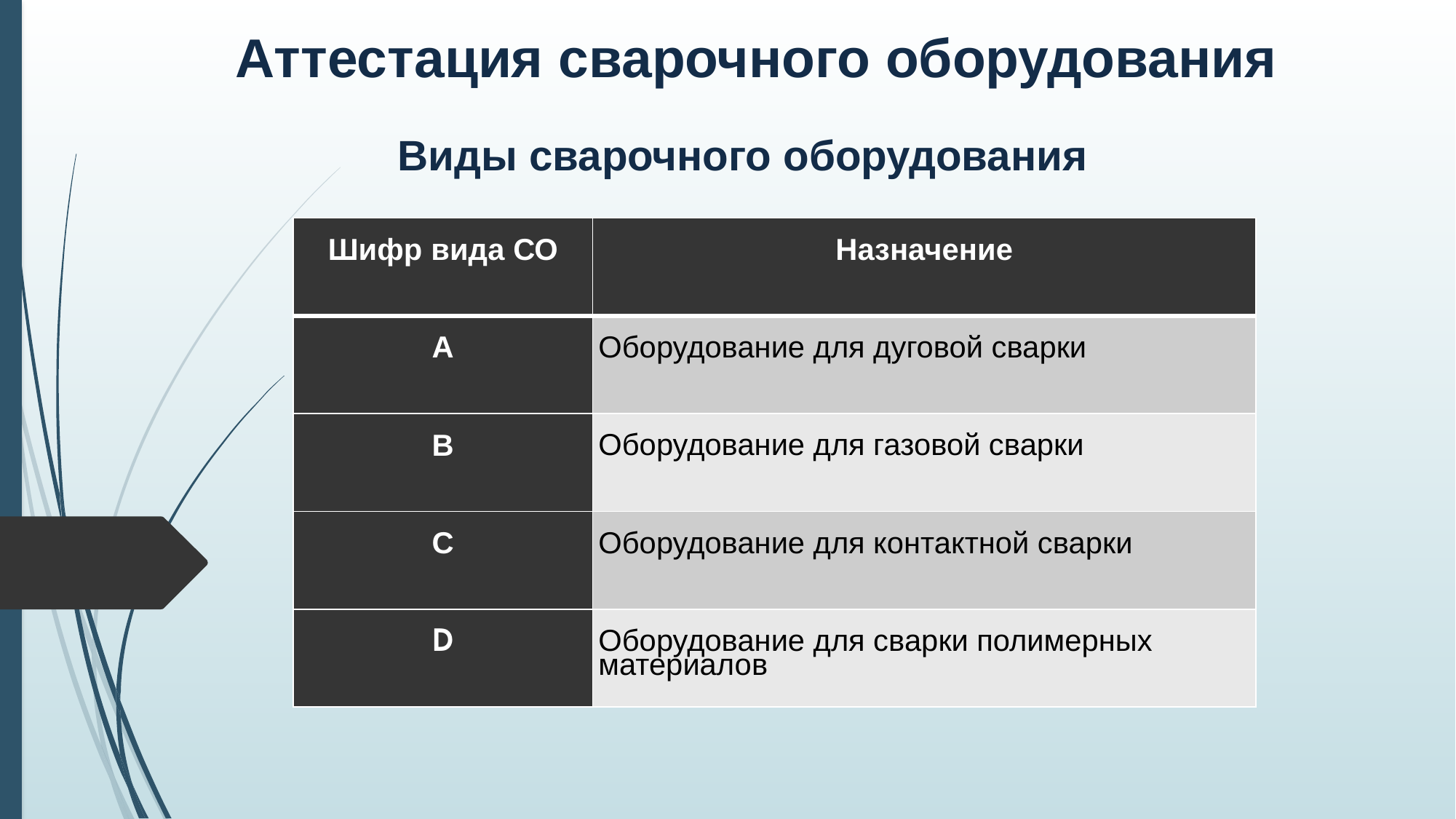

Аттестация сварочного оборудования
Виды сварочного оборудования
| Шифр вида СО | Назначение |
| --- | --- |
| А | Оборудование для дуговой сварки |
| В | Оборудование для газовой сварки |
| С | Оборудование для контактной сварки |
| D | Оборудование для сварки полимерных материалов |